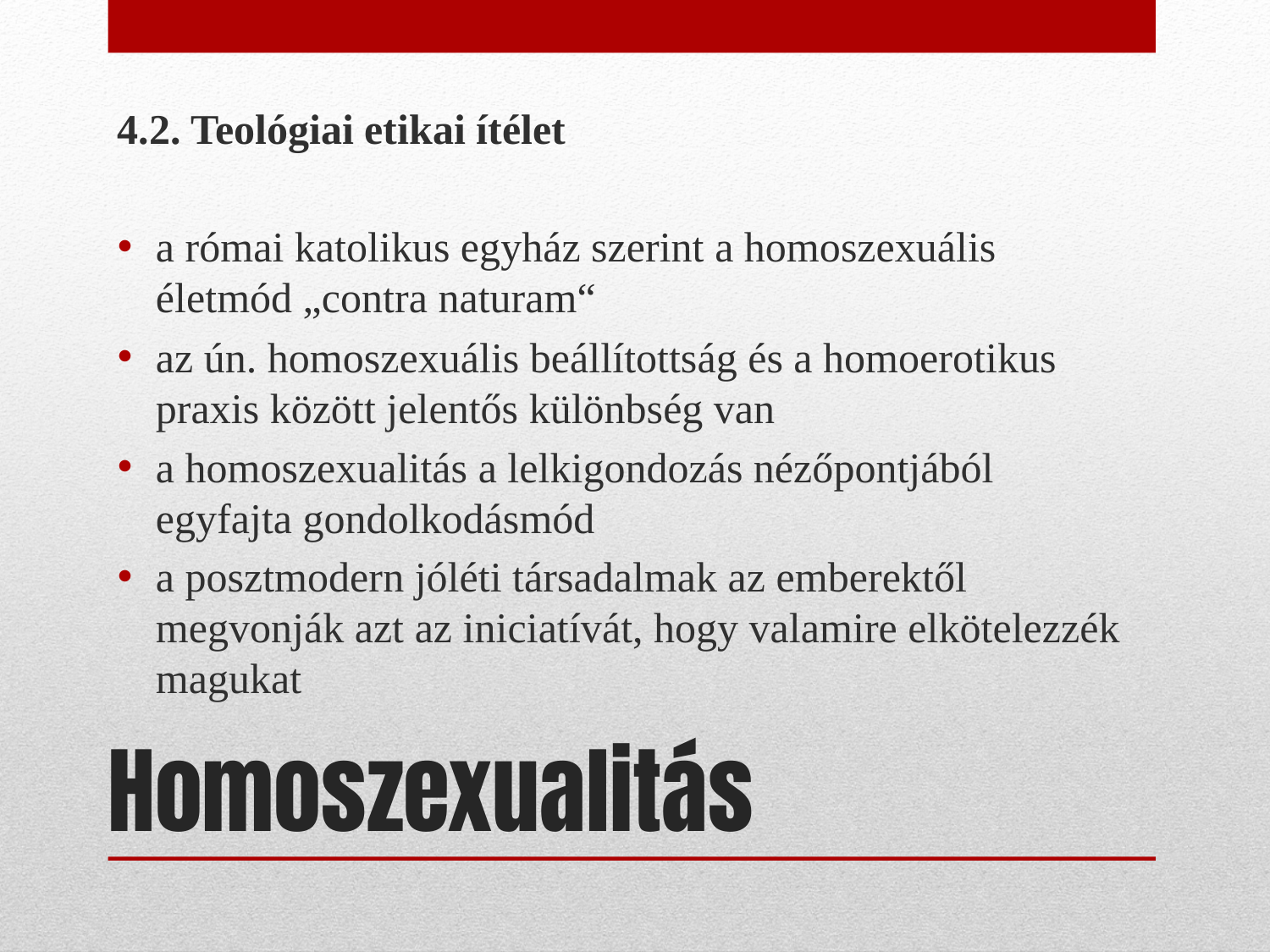

4.2. Teológiai etikai ítélet

a római katolikus egyház szerint a homoszexuális életmód „contra naturam“
az ún. homoszexuális beállítottság és a homoerotikus praxis között jelentős különbség van
a homoszexualitás a lelkigondozás nézőpontjából egyfajta gondolkodásmód
a posztmodern jóléti társadalmak az emberektől megvonják azt az iniciatívát, hogy valamire elkötelezzék magukat

# Homoszexualitás